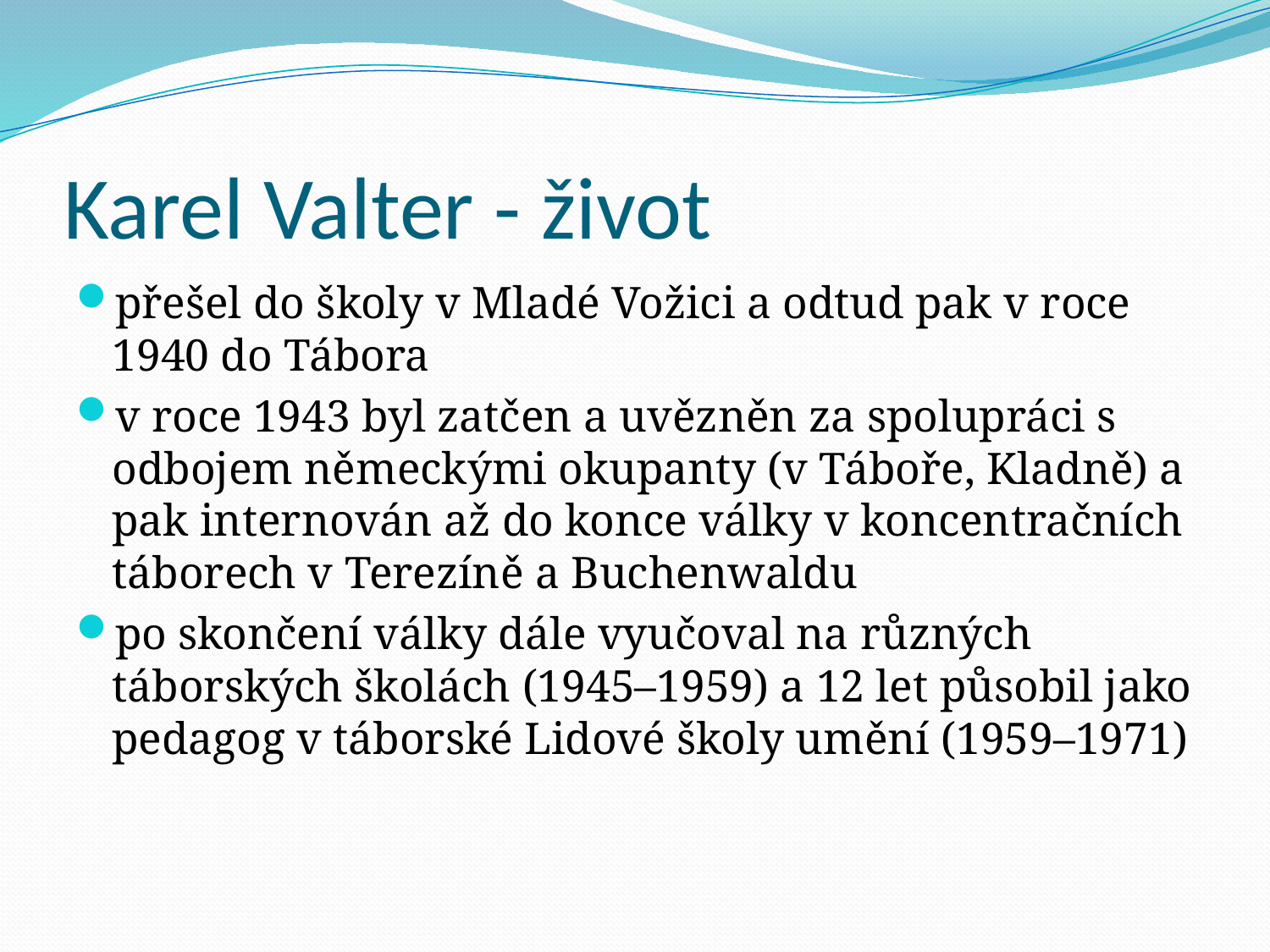

# Karel Valter - život
přešel do školy v Mladé Vožici a odtud pak v roce 1940 do Tábora
v roce 1943 byl zatčen a uvězněn za spolupráci s odbojem německými okupanty (v Táboře, Kladně) a pak internován až do konce války v koncentračních táborech v Terezíně a Buchenwaldu
po skončení války dále vyučoval na různých táborských školách (1945–1959) a 12 let působil jako pedagog v táborské Lidové školy umění (1959–1971)